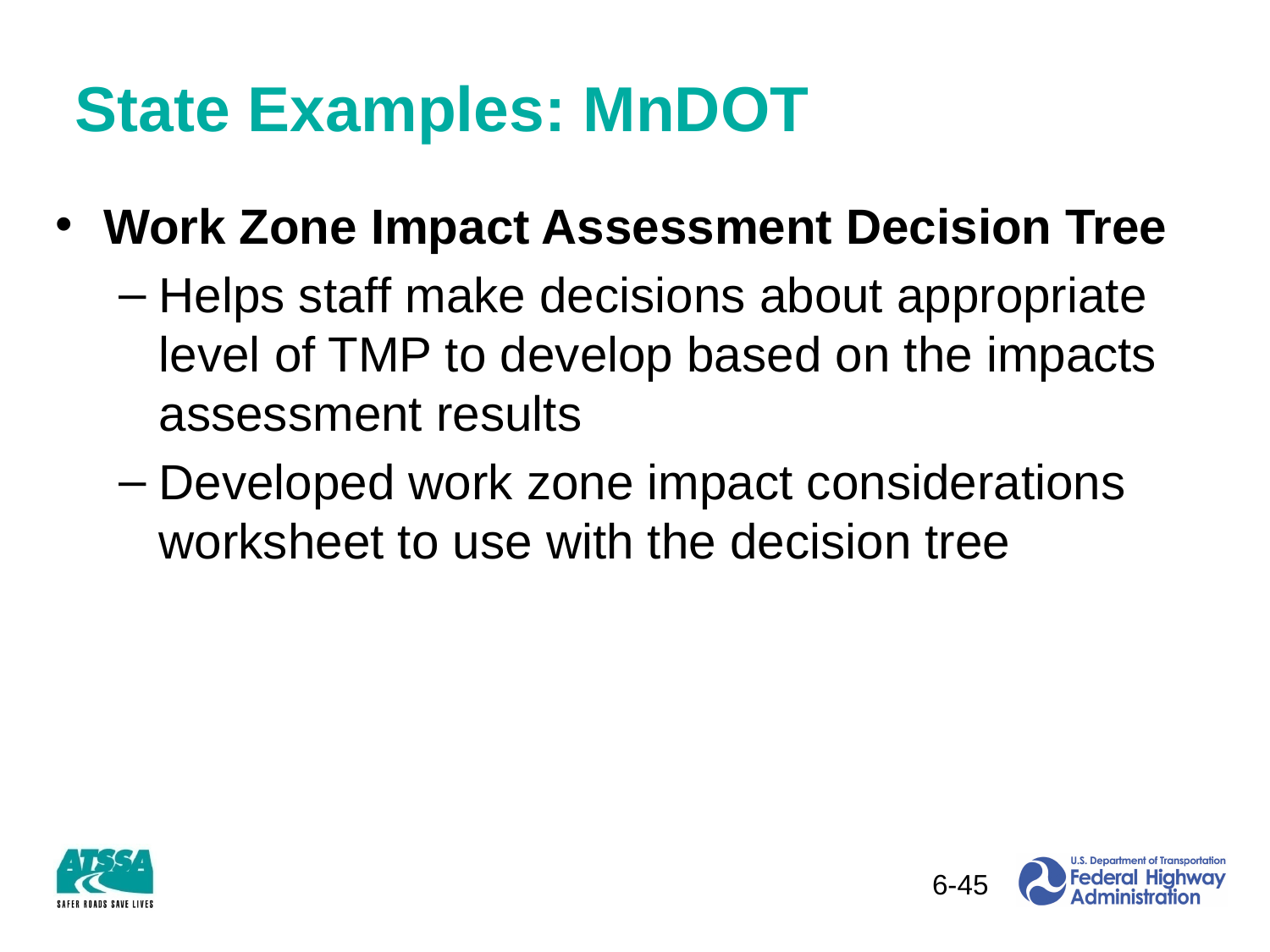

# State Examples: MnDOT
Work Zone Impact Assessment Decision Tree
Helps staff make decisions about appropriate level of TMP to develop based on the impacts assessment results
Developed work zone impact considerations worksheet to use with the decision tree